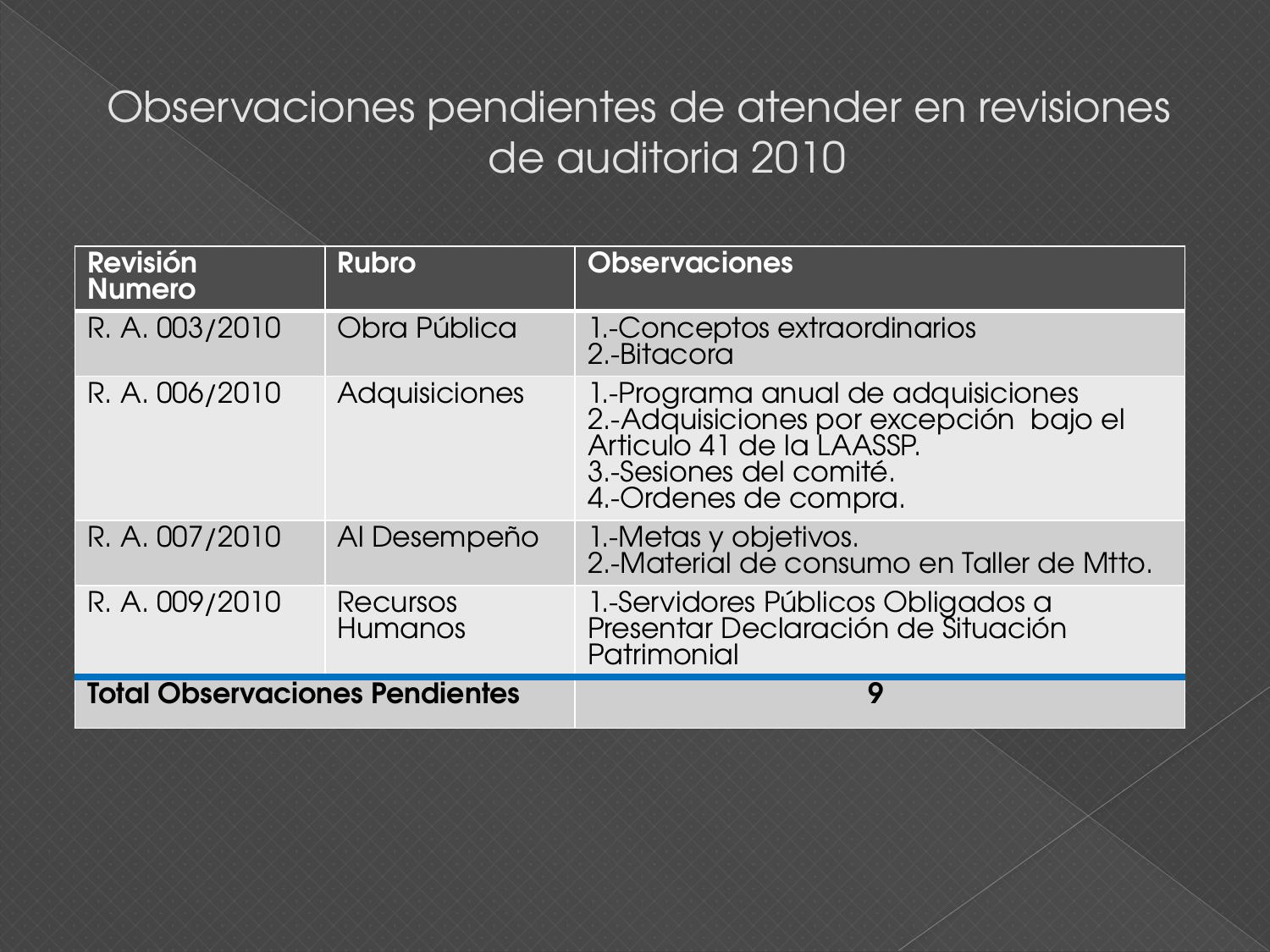

# Observaciones pendientes de atender en revisiones de auditoria 2010
| Revisión Numero | Rubro | Observaciones |
| --- | --- | --- |
| R. A. 003/2010 | Obra Pública | 1.-Conceptos extraordinarios 2.-Bitacora |
| R. A. 006/2010 | Adquisiciones | 1.-Programa anual de adquisiciones 2.-Adquisiciones por excepción bajo el Articulo 41 de la LAASSP. 3.-Sesiones del comité. 4.-Ordenes de compra. |
| R. A. 007/2010 | Al Desempeño | 1.-Metas y objetivos. 2.-Material de consumo en Taller de Mtto. |
| R. A. 009/2010 | Recursos Humanos | 1.-Servidores Públicos Obligados a Presentar Declaración de Situación Patrimonial |
| Total Observaciones Pendientes |  | 9 |